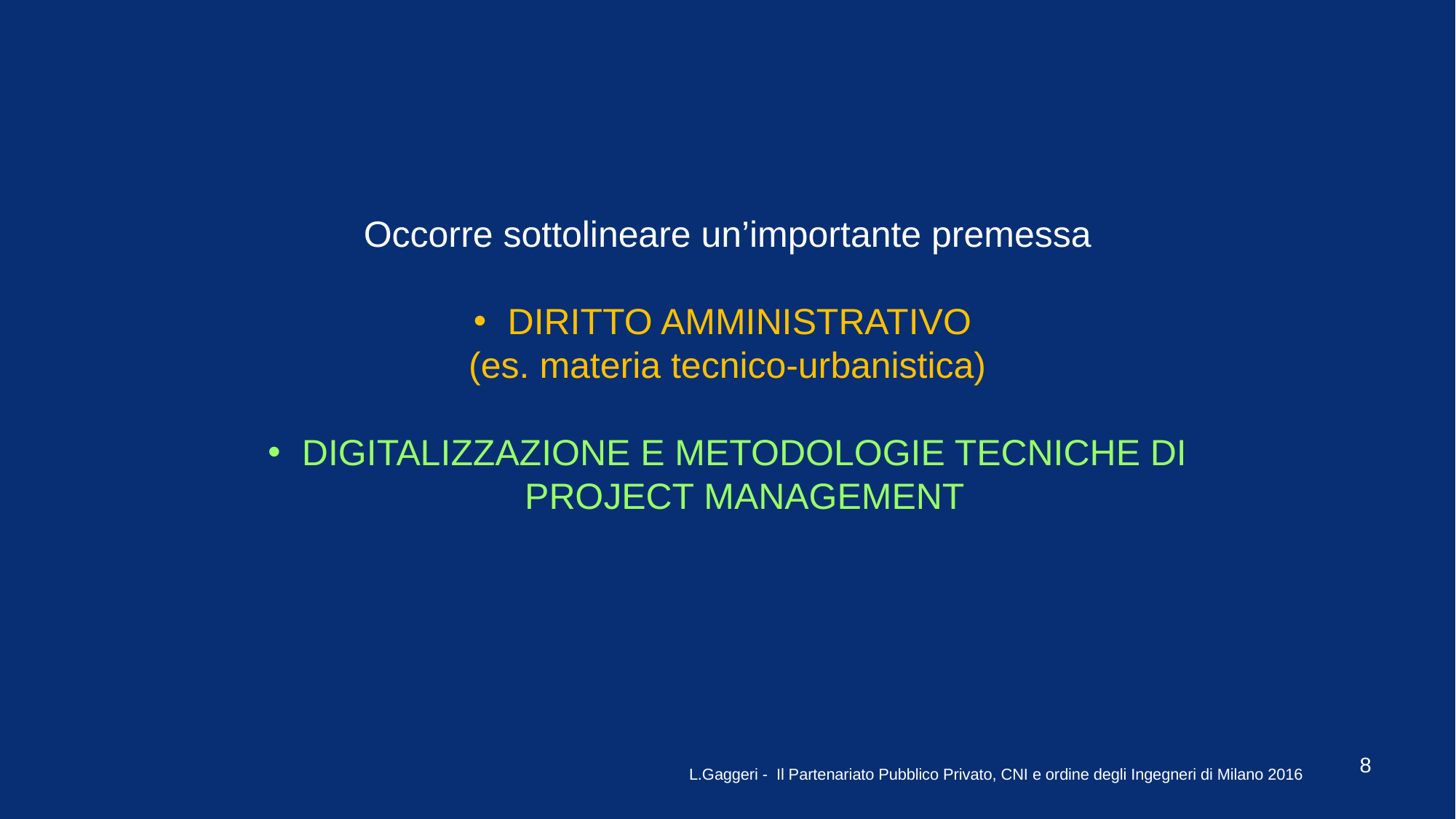

Occorre sottolineare un’importante premessa

DIRITTO AMMINISTRATIVO
(es. materia tecnico-urbanistica)

DIGITALIZZAZIONE E METODOLOGIE TECNICHE DI PROJECT MANAGEMENT
8
L.Gaggeri -  Il Partenariato Pubblico Privato, CNI e ordine degli Ingegneri di Milano 2016